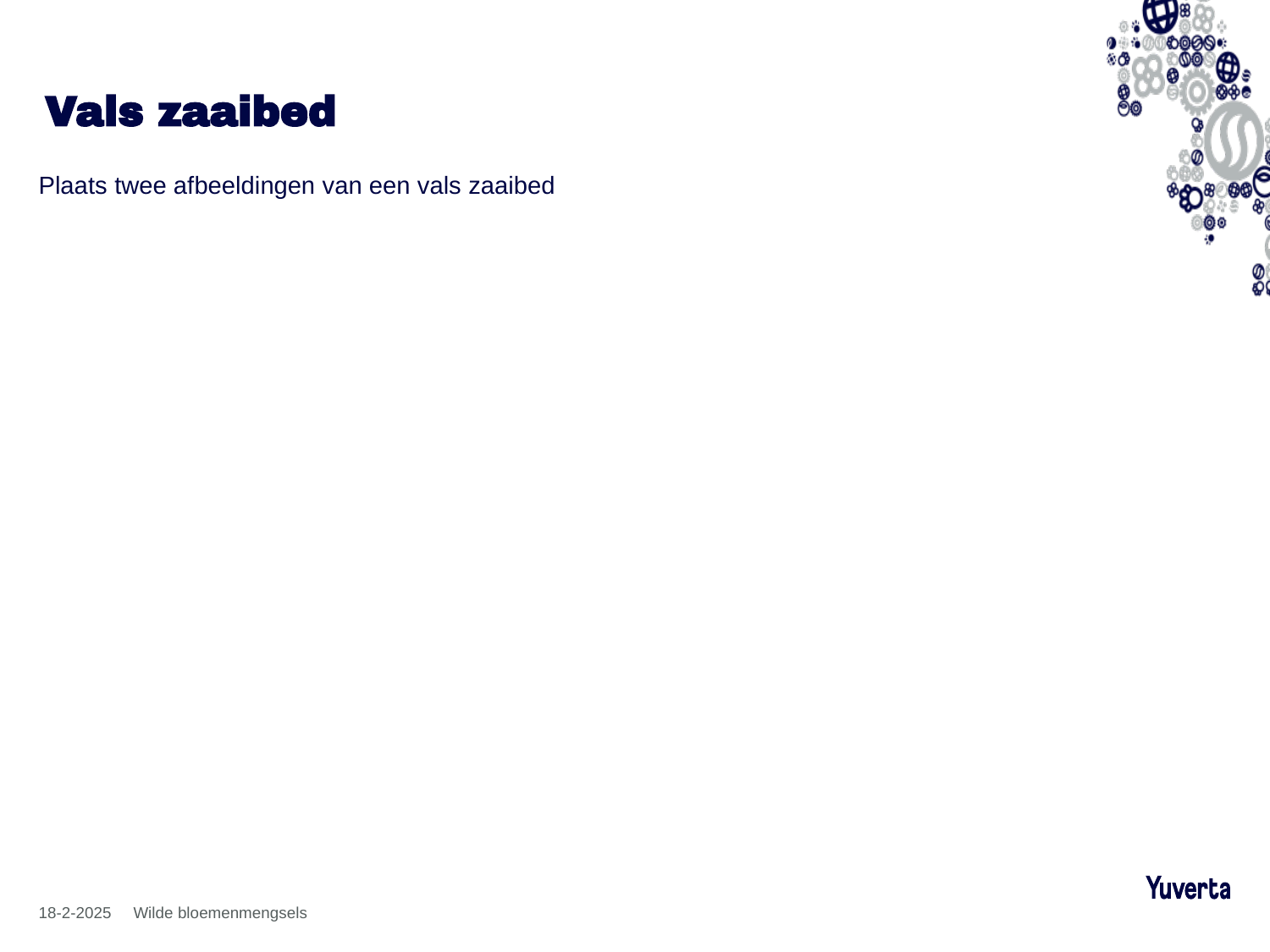

# Vals zaaibed
Plaats twee afbeeldingen van een vals zaaibed

18-2-2025
Wilde bloemenmengsels